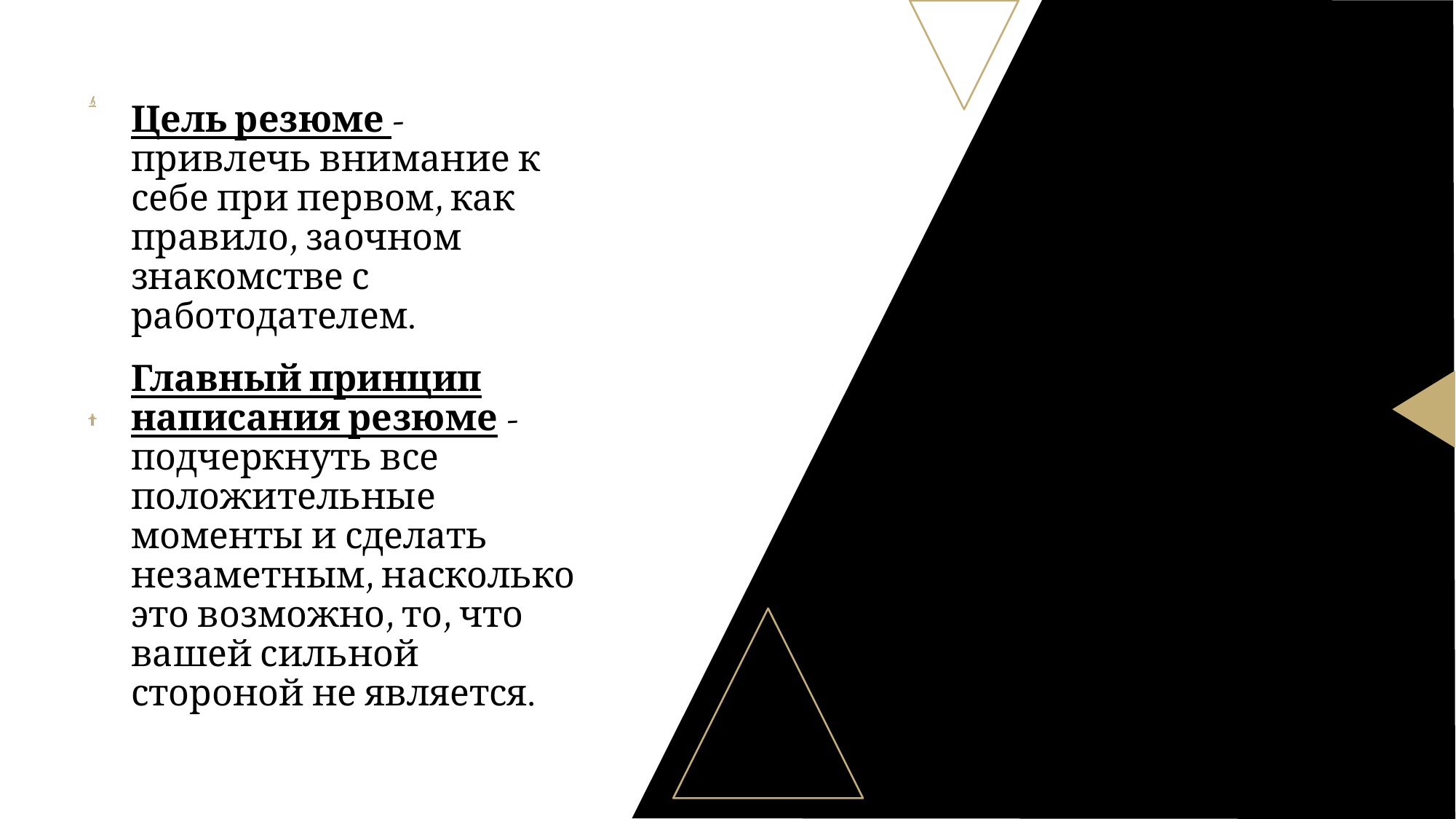

Цель резюме - привлечь внимание к себе при первом, как правило, заочном знакомстве с работодателем.
Главный принцип написания резюме - подчеркнуть все положительные моменты и сделать незаметным, насколько это возможно, то, что вашей сильной стороной не является.
#